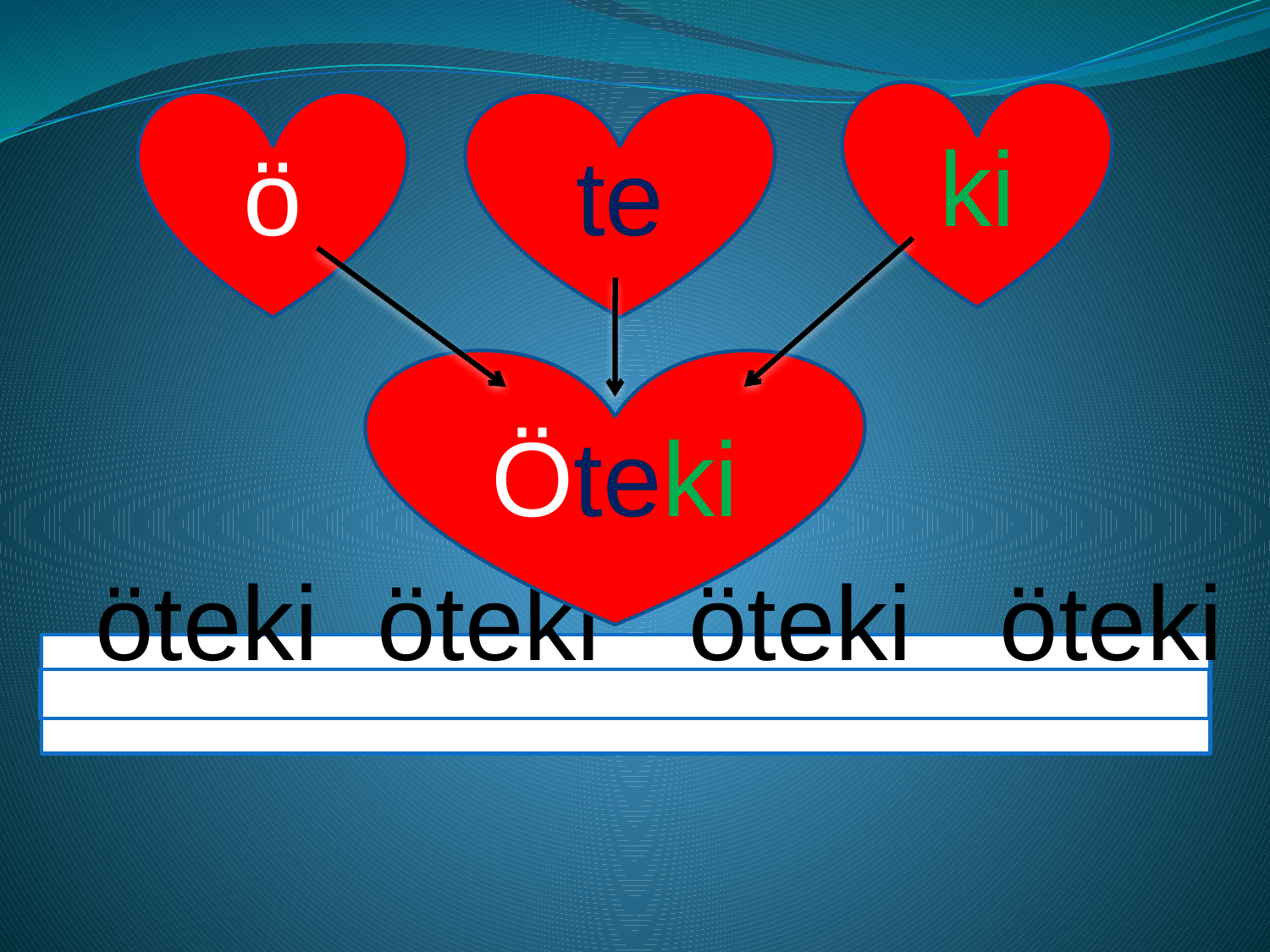

ki
ö
te

Öteki

   öteki  öteki   öteki   öteki